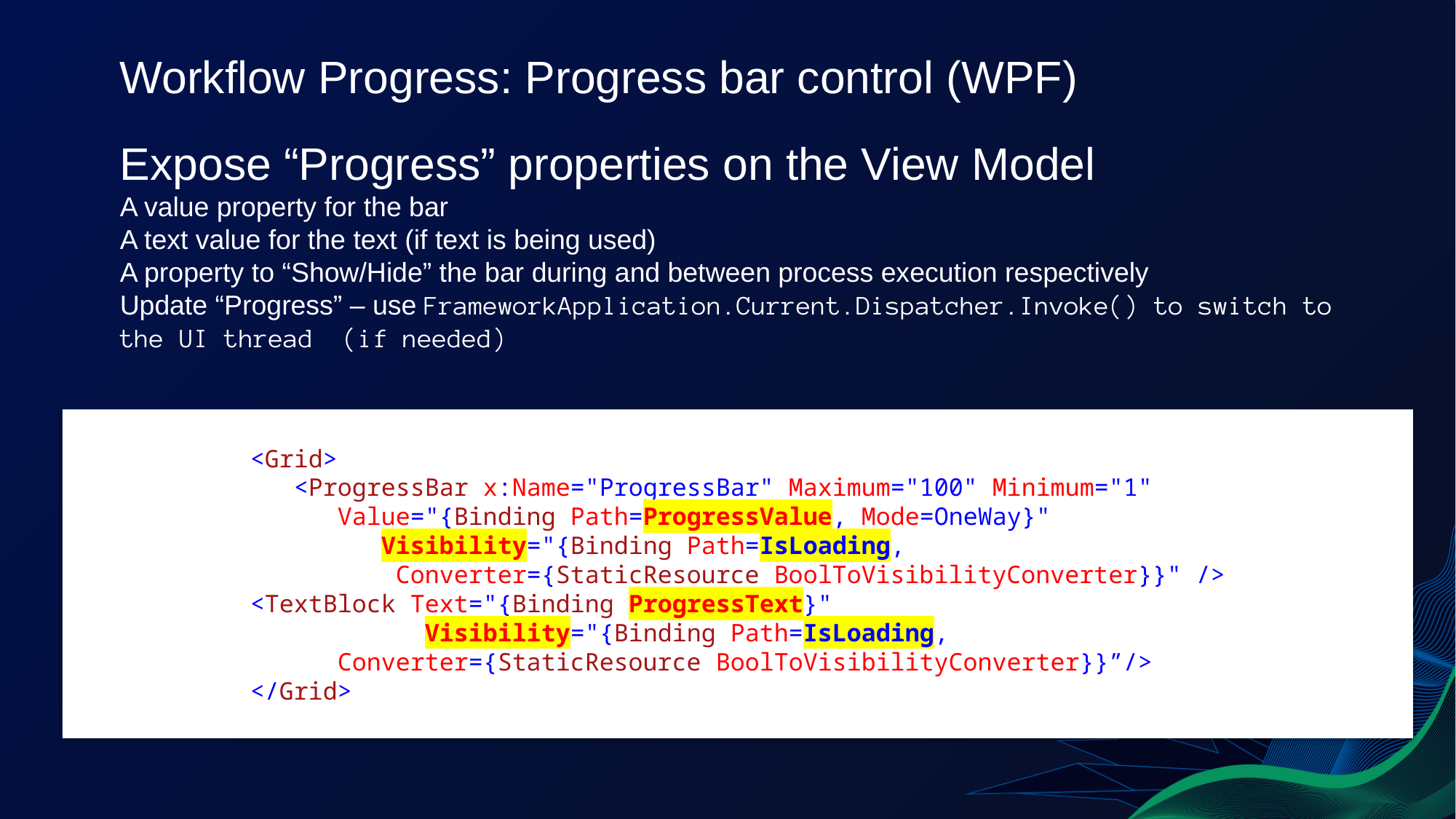

Workflow Progress: Progress bar control (WPF)
Expose “Progress” properties on the View Model
A value property for the bar
A text value for the text (if text is being used)
A property to “Show/Hide” the bar during and between process execution respectively
Update “Progress” – use FrameworkApplication.Current.Dispatcher.Invoke() to switch to the UI thread  (if needed)

<Grid>
   <ProgressBar x:Name="ProgressBar" Maximum="100" Minimum="1"
      Value="{Binding Path=ProgressValue, Mode=OneWay}"
         Visibility="{Binding Path=IsLoading,
          Converter={StaticResource BoolToVisibilityConverter}}" />
<TextBlock Text="{Binding ProgressText}"
            Visibility="{Binding Path=IsLoading,
      Converter={StaticResource BoolToVisibilityConverter}}”/>
</Grid>